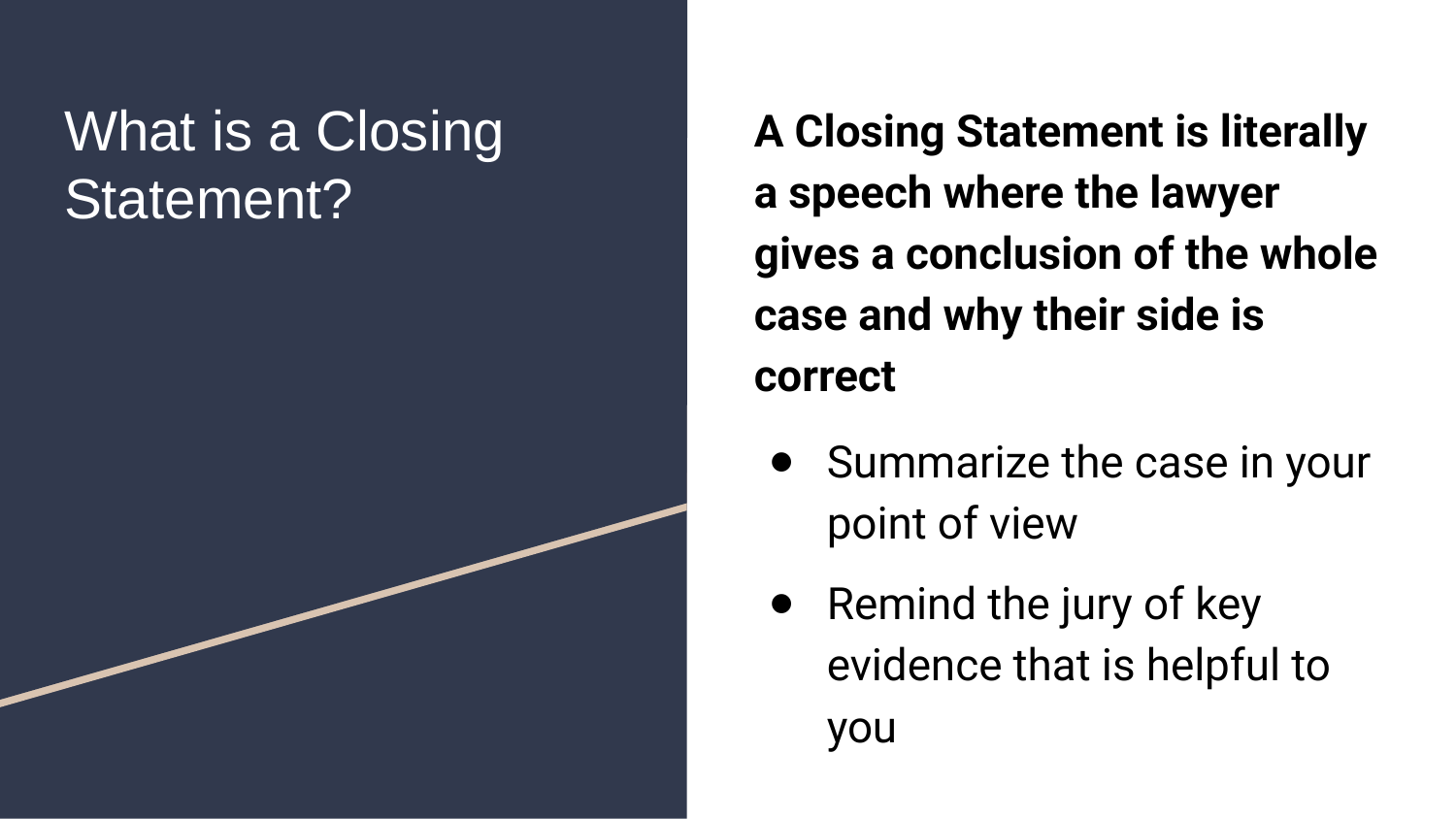

# What is a Closing Statement?
A Closing Statement is literally a speech where the lawyer gives a conclusion of the whole case and why their side is correct
Summarize the case in your point of view

Remind the jury of key evidence that is helpful to you